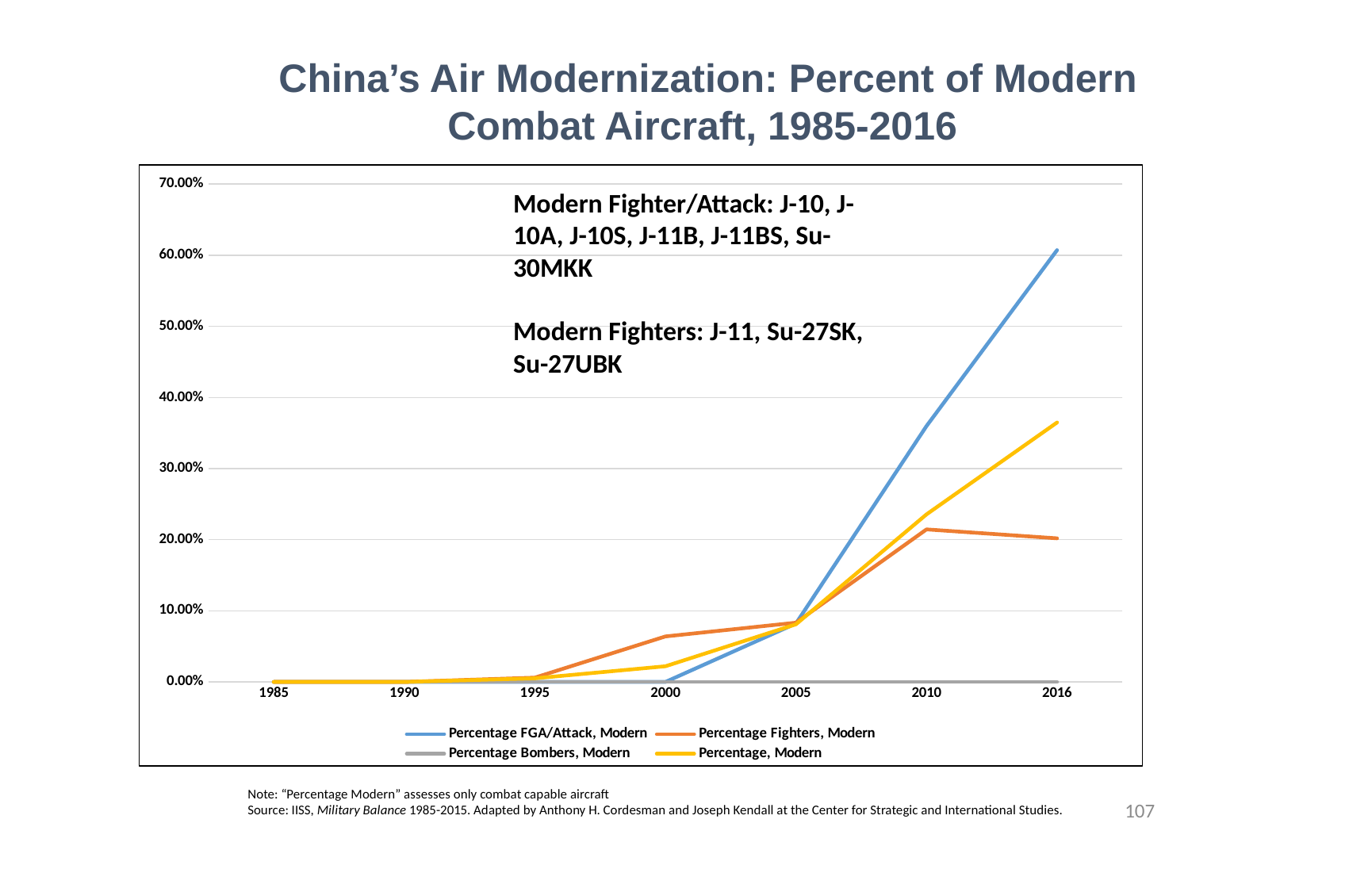

China’s Air Modernization: Percent of Modern Combat Aircraft, 1985-2016

### Chart

| Category | Percentage FGA/Attack, Modern | Percentage Fighters, Modern | Percentage Bombers, Modern | Percentage, Modern  |
|---|---|---|---|---|
| 1985 | 0.0 | 0.0 | 0.0 | 0.0 |
| 1990 | 0.0 | 0.0 | 0.0 | 0.0 |
| 1995 | 0.0 | 0.006 | 0.0 | 0.005 |
| 2000 | 0.0 | 0.064 | 0.0 | 0.022 |
| 2005 | 0.0821 | 0.0833 | 0.0 | 0.081 |
| 2010 | 0.3598 | 0.2145 | 0.0 | 0.2356 |
| 2016 | 0.6072 | 0.2019 | 0.0 | 0.3648 |
Modern Fighter/Attack: J-10, J-10A, J-10S, J-11B, J-11BS, Su-30MKK

Modern Fighters: J-11, Su-27SK, Su-27UBK

Note: “Percentage Modern” assesses only combat capable aircraft
Source: IISS, Military Balance 1985-2015. Adapted by Anthony H. Cordesman and Joseph Kendall at the Center for Strategic and International Studies.
107